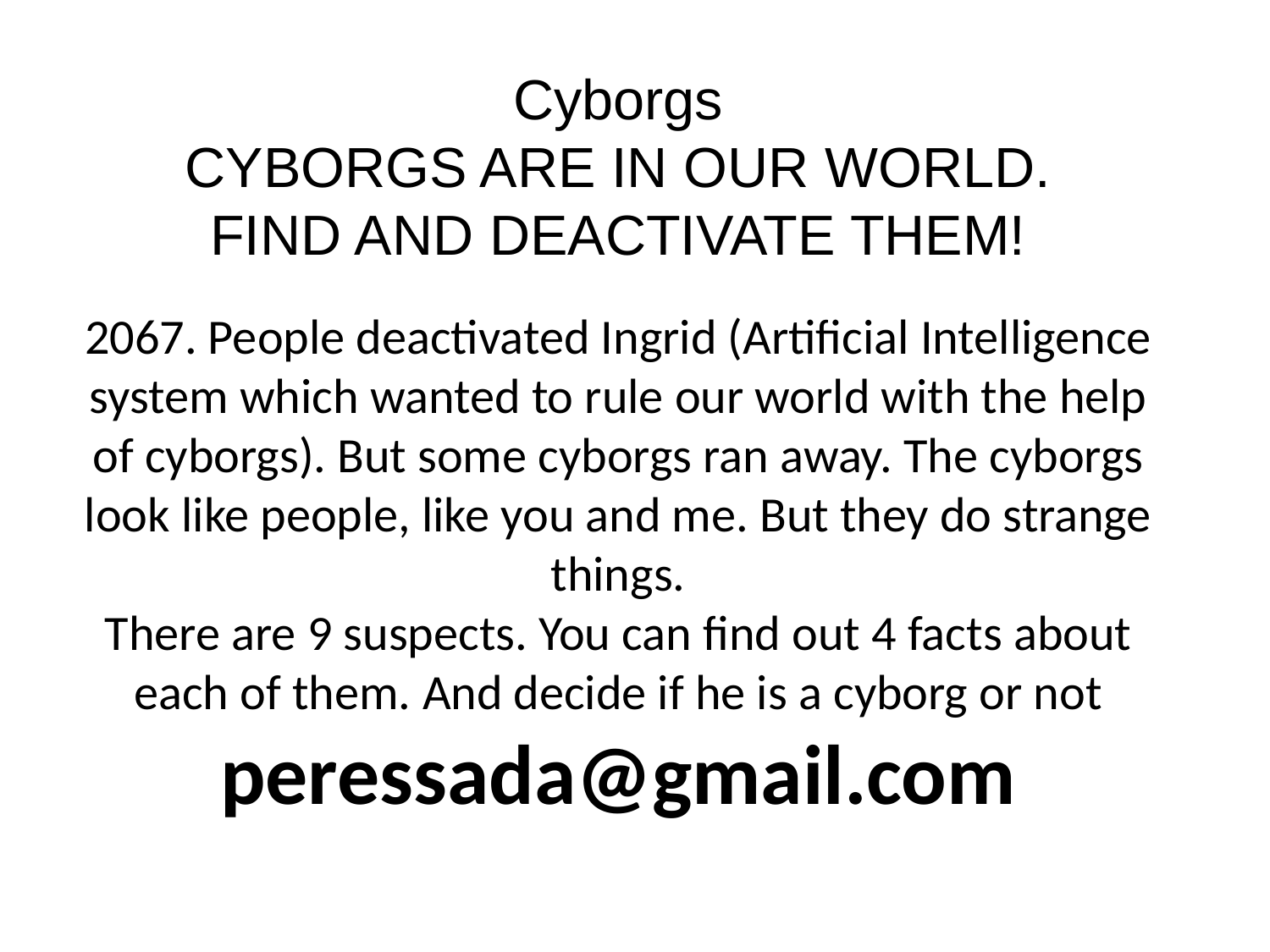

Cyborgs
CYBORGS ARE IN OUR WORLD.
FIND AND DEACTIVATE THEM!

2067. People deactivated Ingrid (Artificial Intelligence system which wanted to rule our world with the help of cyborgs). But some cyborgs ran away. The cyborgs look like people, like you and me. But they do strange things.
There are 9 suspects. You can find out 4 facts about each of them. And decide if he is a cyborg or not
peressada@gmail.com